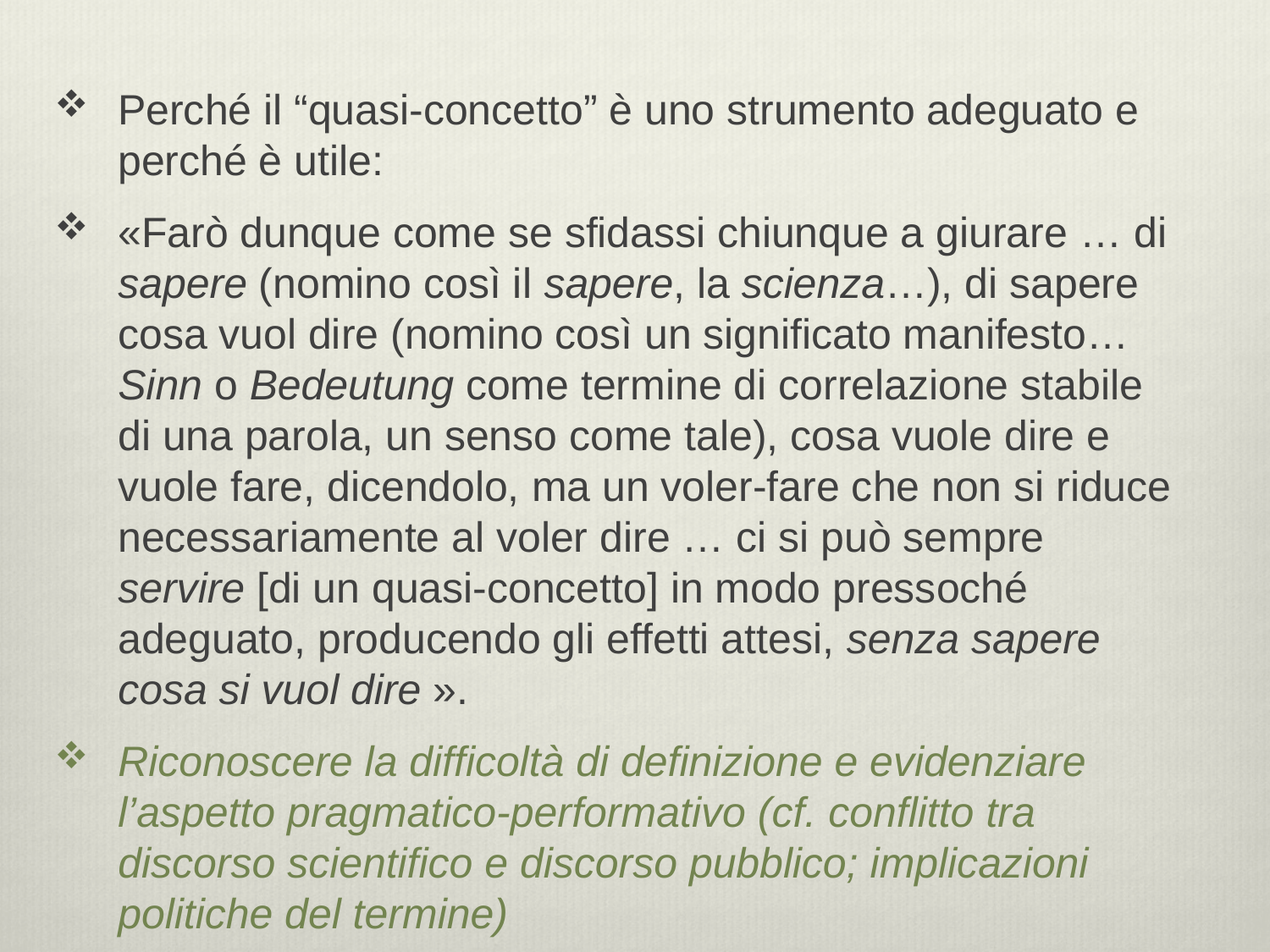

Perché il “quasi-concetto” è uno strumento adeguato e perché è utile:
«Farò dunque come se sfidassi chiunque a giurare … di sapere (nomino così il sapere, la scienza…), di sapere cosa vuol dire (nomino così un significato manifesto…Sinn o Bedeutung come termine di correlazione stabile di una parola, un senso come tale), cosa vuole dire e vuole fare, dicendolo, ma un voler-fare che non si riduce necessariamente al voler dire … ci si può sempre servire [di un quasi-concetto] in modo pressoché adeguato, producendo gli effetti attesi, senza sapere cosa si vuol dire ».
Riconoscere la difficoltà di definizione e evidenziare l’aspetto pragmatico-performativo (cf. conflitto tra discorso scientifico e discorso pubblico; implicazioni politiche del termine)